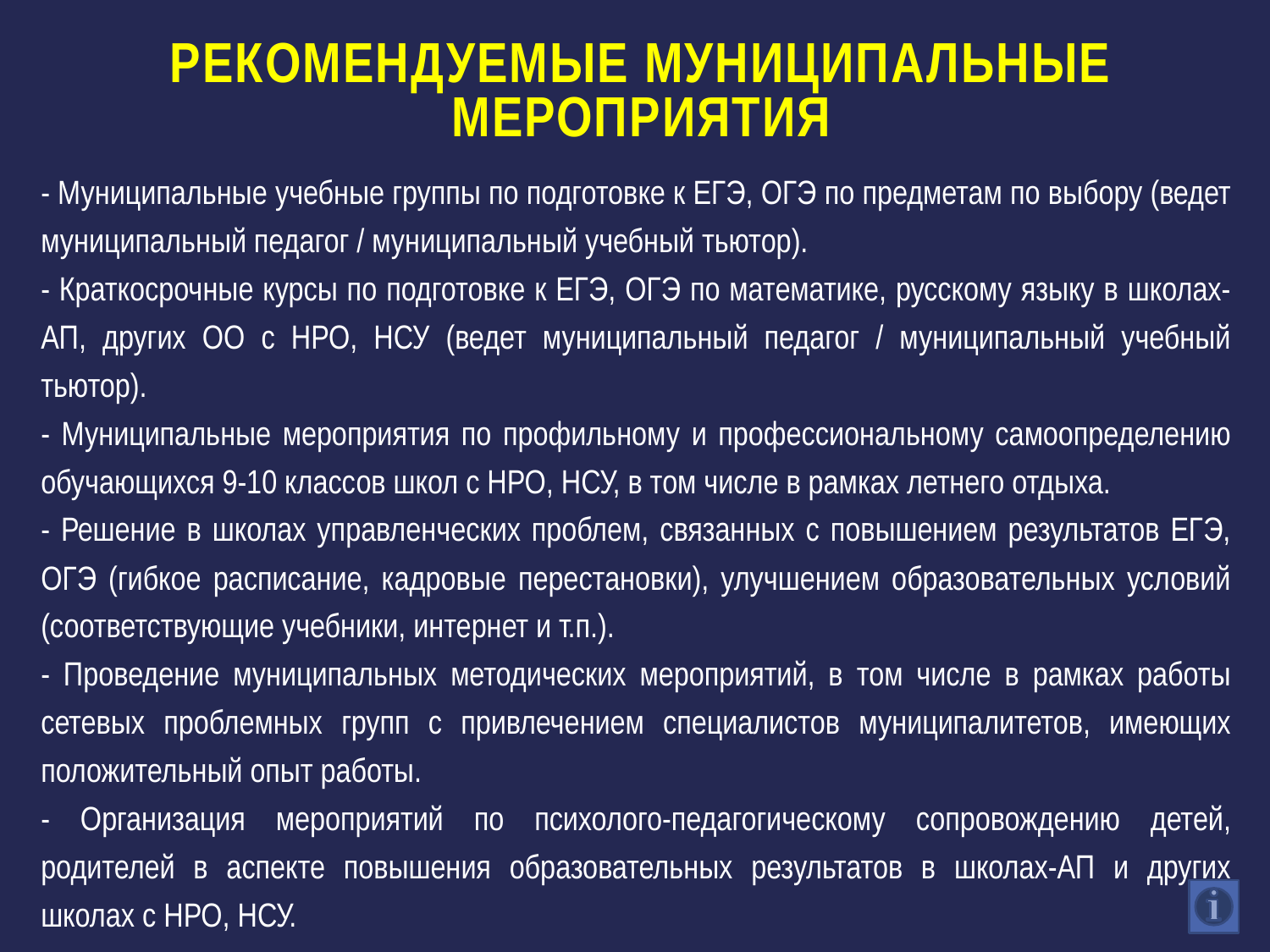

Рекомендуемые муниципальные мероприятия
- Муниципальные учебные группы по подготовке к ЕГЭ, ОГЭ по предметам по выбору (ведет муниципальный педагог / муниципальный учебный тьютор).
- Краткосрочные курсы по подготовке к ЕГЭ, ОГЭ по математике, русскому языку в школах-АП, других ОО с НРО, НСУ (ведет муниципальный педагог / муниципальный учебный тьютор).
- Муниципальные мероприятия по профильному и профессиональному самоопределению обучающихся 9-10 классов школ с НРО, НСУ, в том числе в рамках летнего отдыха.
- Решение в школах управленческих проблем, связанных с повышением результатов ЕГЭ, ОГЭ (гибкое расписание, кадровые перестановки), улучшением образовательных условий (соответствующие учебники, интернет и т.п.).
- Проведение муниципальных методических мероприятий, в том числе в рамках работы сетевых проблемных групп с привлечением специалистов муниципалитетов, имеющих положительный опыт работы.
- Организация мероприятий по психолого-педагогическому сопровождению детей, родителей в аспекте повышения образовательных результатов в школах-АП и других школах с НРО, НСУ.